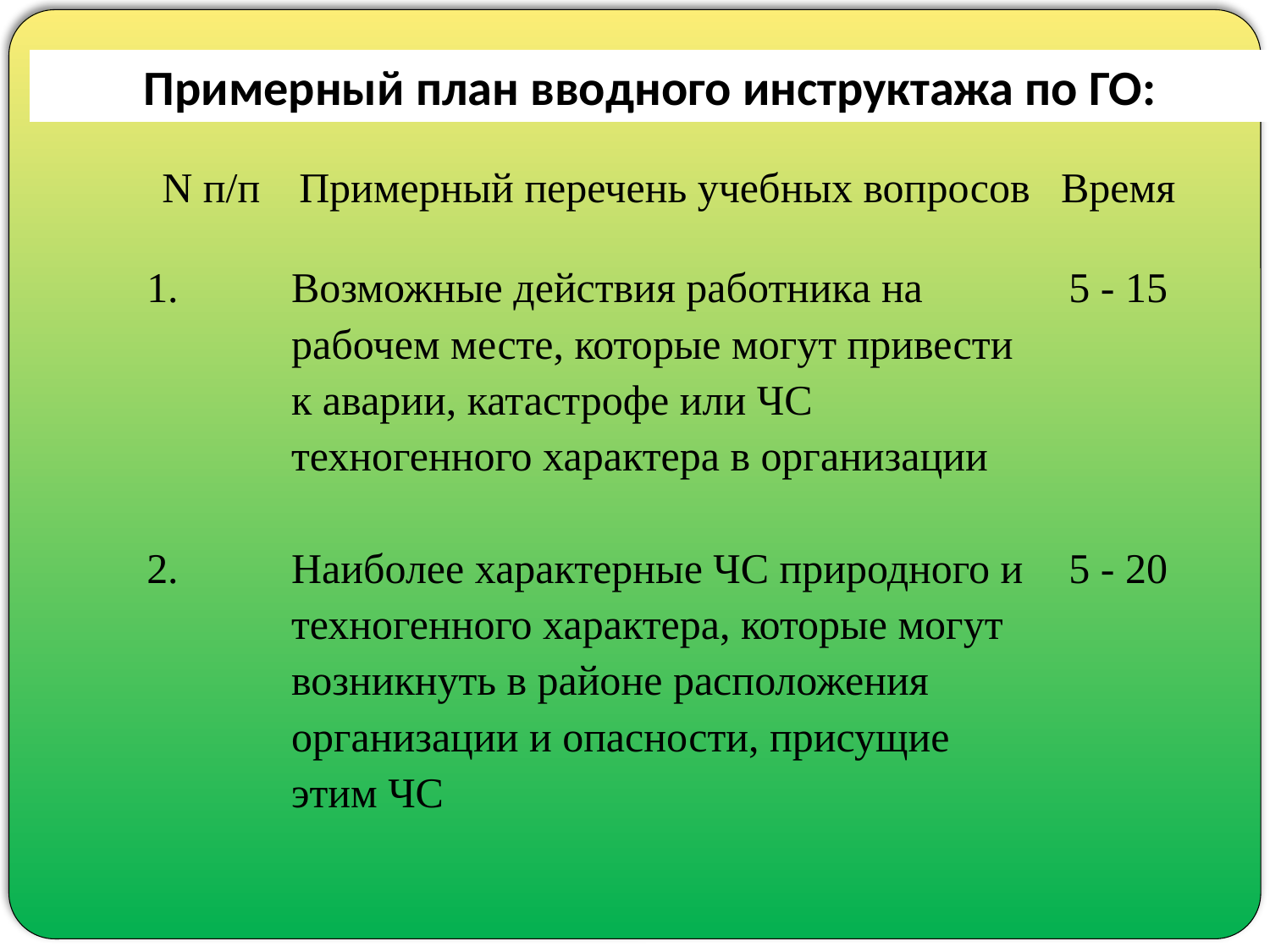

Примерный план вводного инструктажа по ГО:
| N п/п | Примерный перечень учебных вопросов | Время |
| --- | --- | --- |
| 1. | Возможные действия работника на рабочем месте, которые могут привести к аварии, катастрофе или ЧС техногенного характера в организации | 5 - 15 |
| 2. | Наиболее характерные ЧС природного и техногенного характера, которые могут возникнуть в районе расположения организации и опасности, присущие этим ЧС | 5 - 20 |